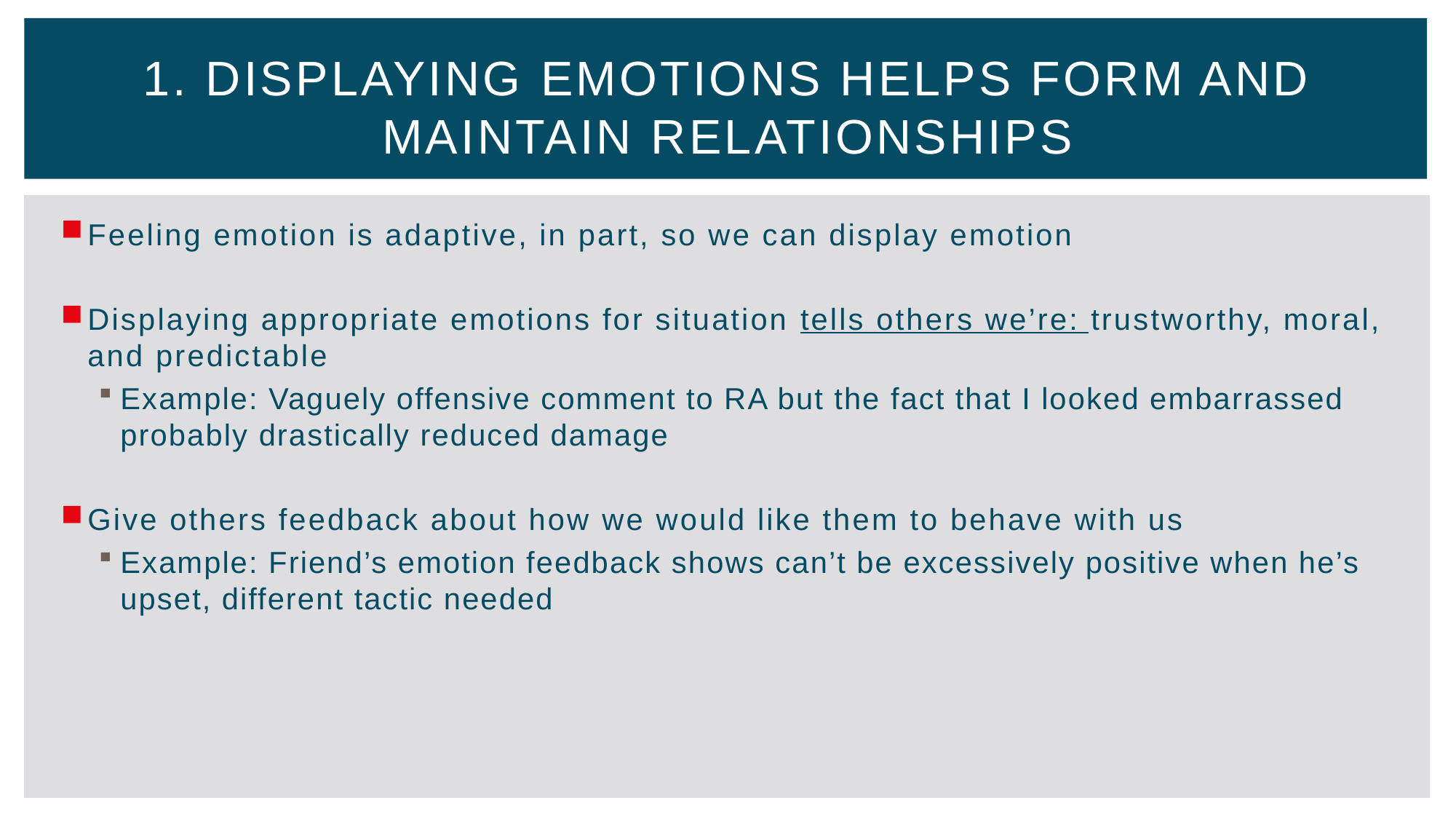

# 1. Displaying emotions helps form and maintain relationships
Feeling emotion is adaptive, in part, so we can display emotion

Displaying appropriate emotions for situation tells others we’re: trustworthy, moral, and predictable
Example: Vaguely offensive comment to RA but the fact that I looked embarrassed probably drastically reduced damage

Give others feedback about how we would like them to behave with us
Example: Friend’s emotion feedback shows can’t be excessively positive when he’s upset, different tactic needed